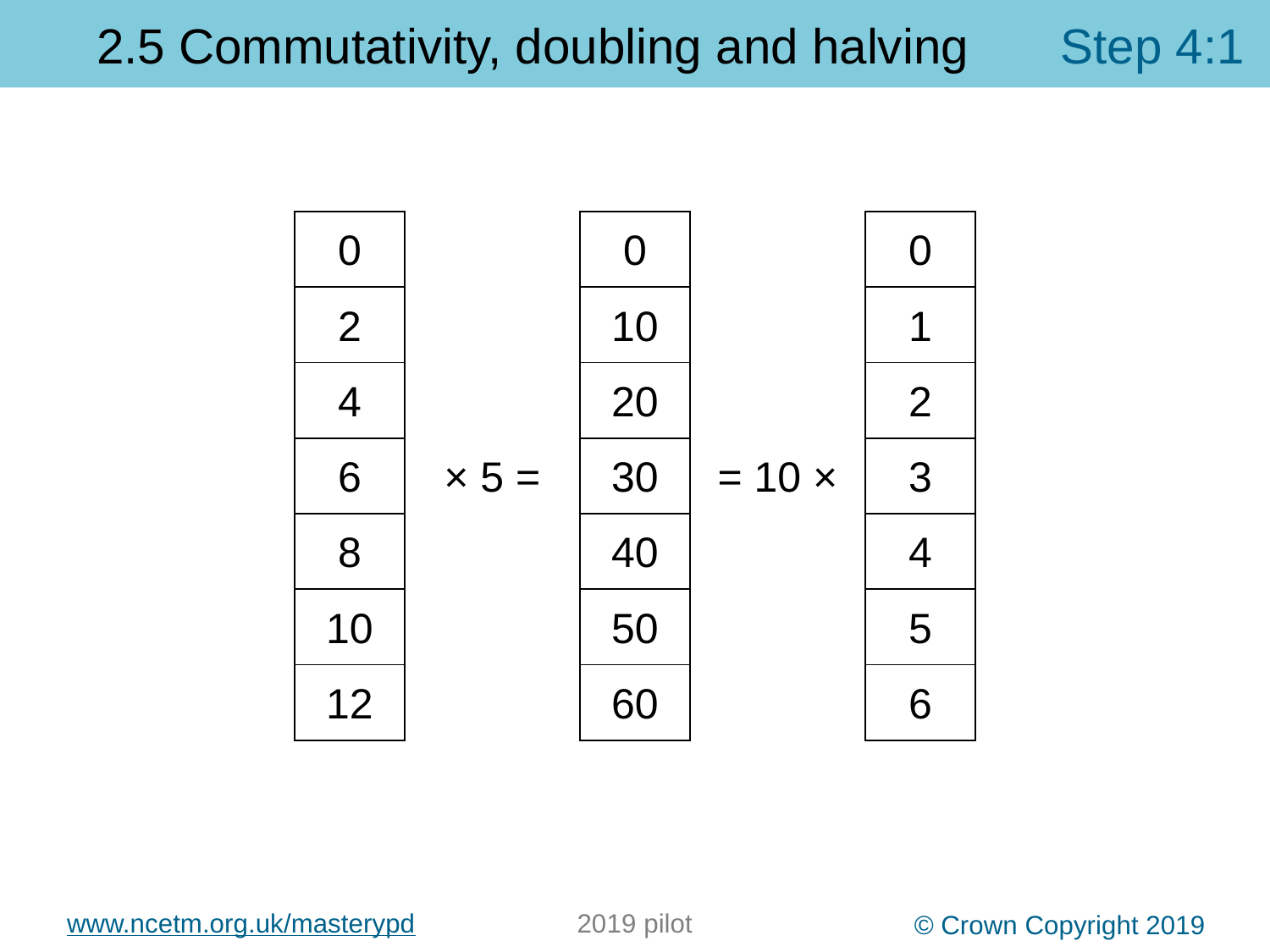

2.5 Commutativity, doubling and halving	  Step 4:1
| 0 |
| --- |
| 2 |
| 4 |
| 6 |
| 8 |
| 10 |
| 12 |
| × 5 = | 0 |
| --- | --- |
|  | 10 |
|  | 20 |
|  | 30 |
|  | 40 |
|  | 50 |
|  | 60 |
| = 10 × | 0 |
| --- | --- |
|  | 1 |
|  | 2 |
|  | 3 |
|  | 4 |
|  | 5 |
|  | 6 |